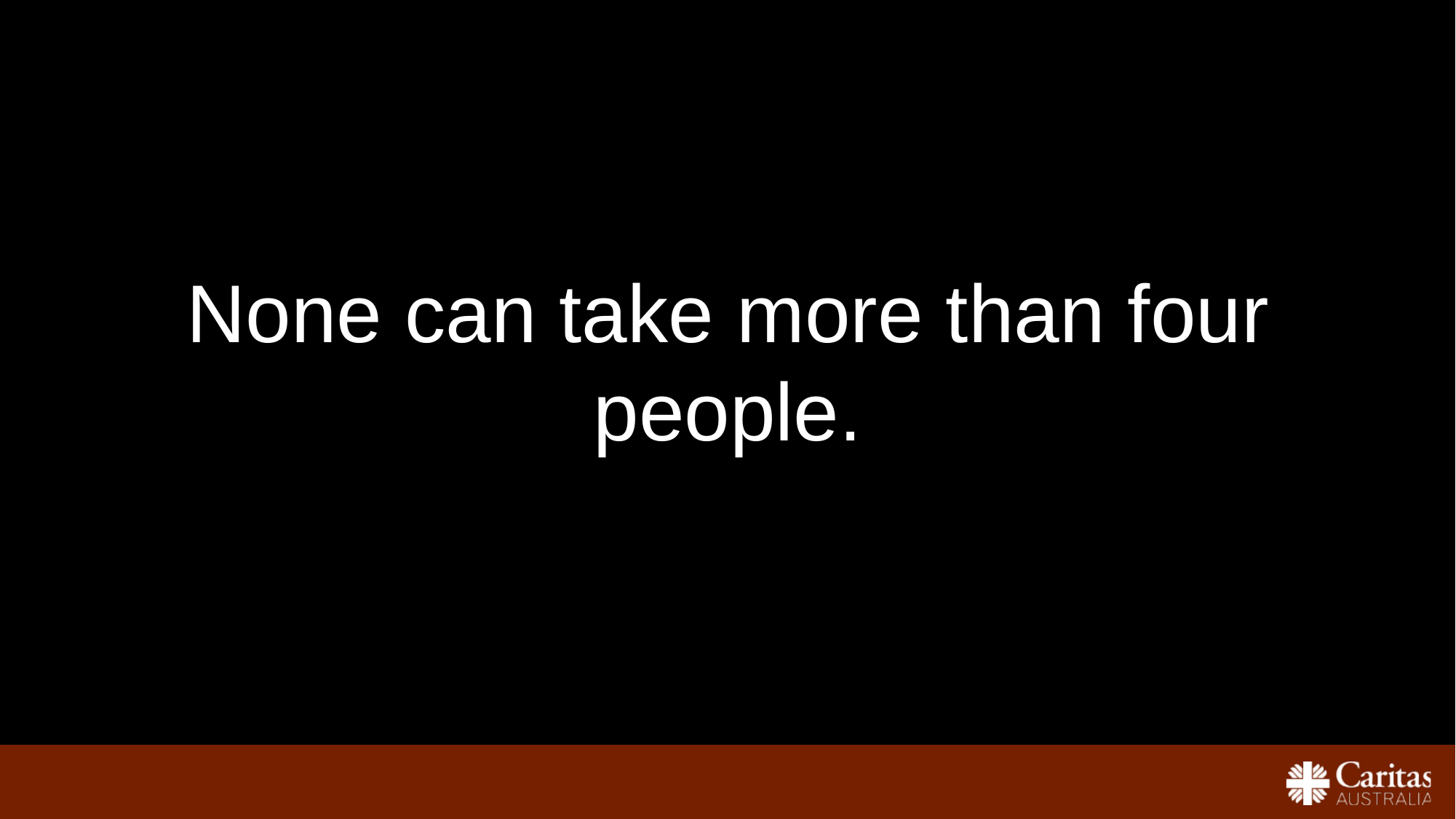

None can take more than four people.